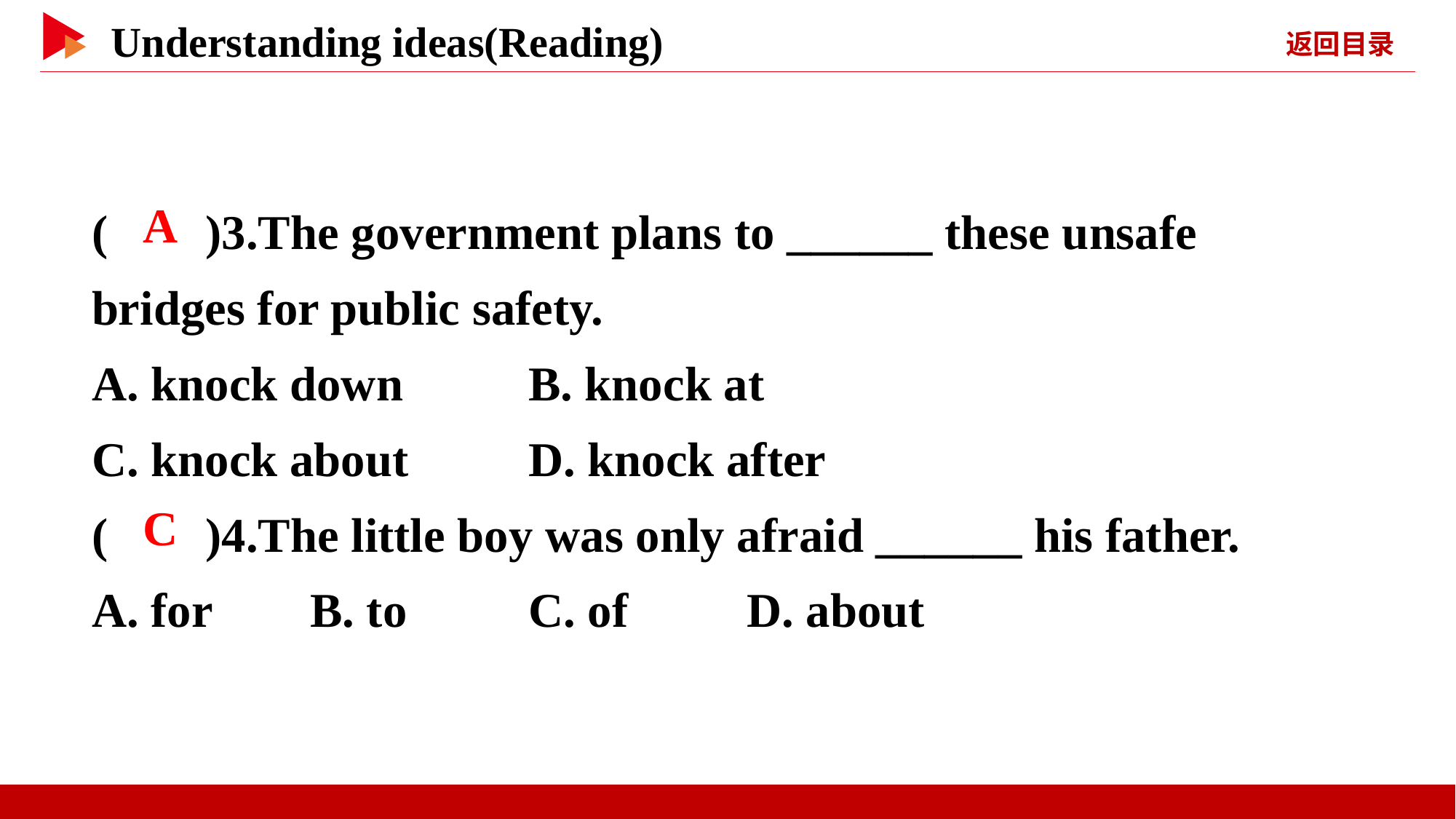

(        )3.The government plans to ______ these unsafe bridges for public safety.
A. knock down		B. knock at
C. knock about		D. knock after
(        )4.The little boy was only afraid ______ his father.
A. for	B. to		C. of		D. about
   A
   C